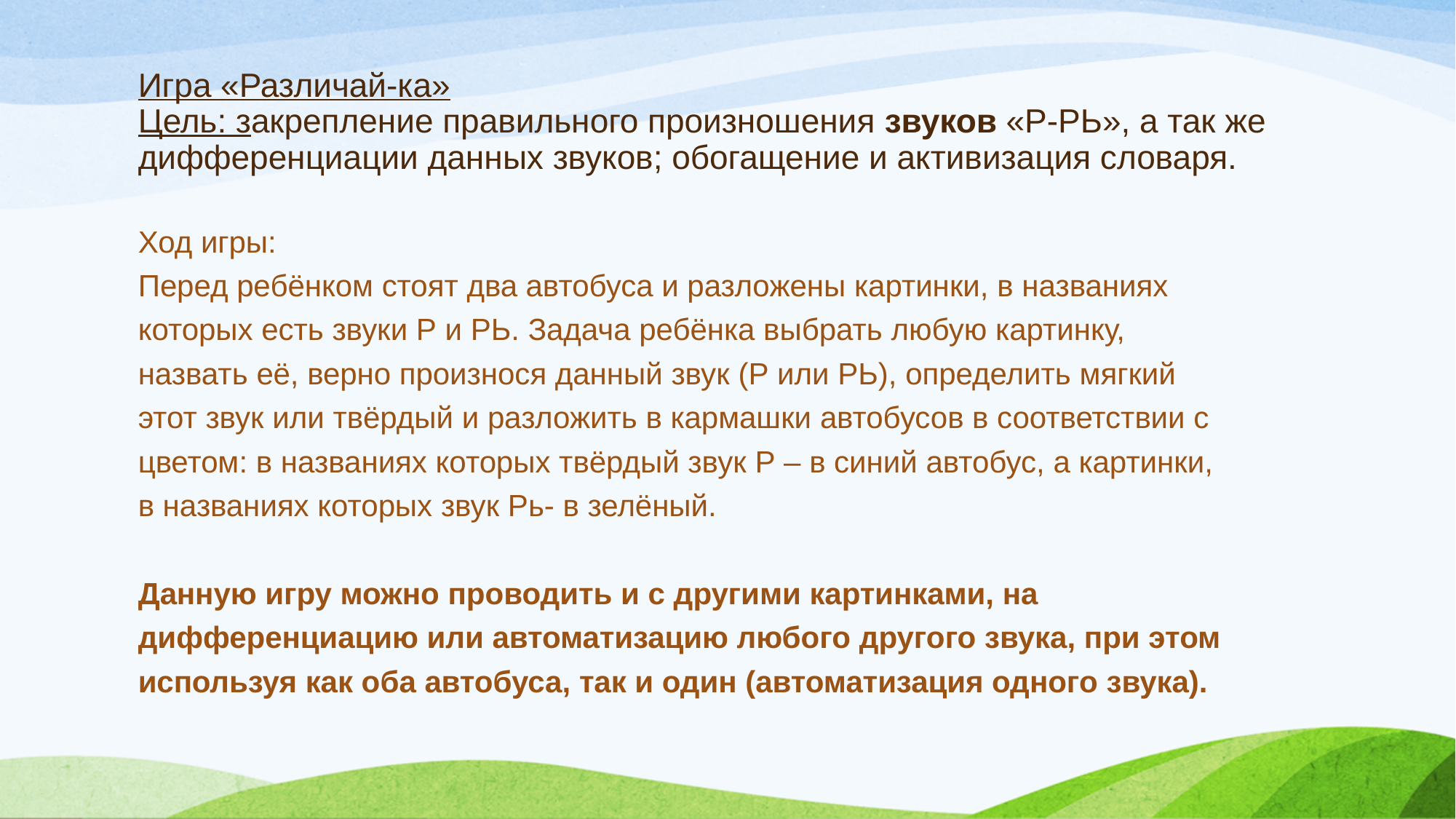

# Игра «Различай-ка» Цель: закрепление правильного произношения звуков «Р-РЬ», а так же дифференциации данных звуков; обогащение и активизация словаря.
Ход игры:
Перед ребёнком стоят два автобуса и разложены картинки, в названиях которых есть звуки Р и РЬ. Задача ребёнка выбрать любую картинку, назвать её, верно произнося данный звук (Р или РЬ), определить мягкий этот звук или твёрдый и разложить в кармашки автобусов в соответствии с цветом: в названиях которых твёрдый звук Р – в синий автобус, а картинки, в названиях которых звук Рь- в зелёный.

Данную игру можно проводить и с другими картинками, на дифференциацию или автоматизацию любого другого звука, при этом используя как оба автобуса, так и один (автоматизация одного звука).